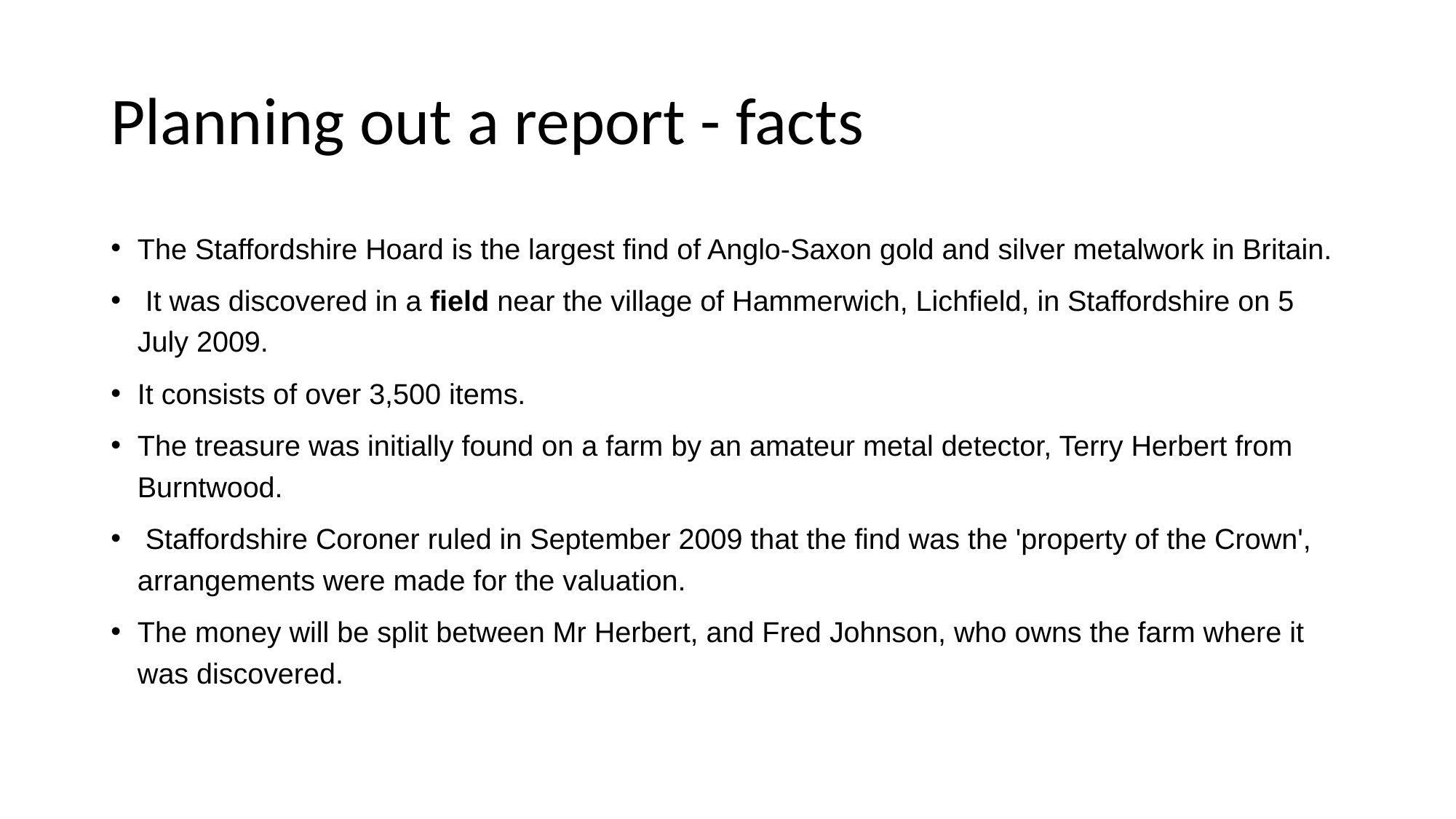

# Planning out a report - facts
The Staffordshire Hoard is the largest find of Anglo-Saxon gold and silver metalwork in Britain.
 It was discovered in a field near the village of Hammerwich, Lichfield, in Staffordshire on 5 July 2009.
It consists of over 3,500 items.
The treasure was initially found on a farm by an amateur metal detector, Terry Herbert from Burntwood.
 Staffordshire Coroner ruled in September 2009 that the find was the 'property of the Crown', arrangements were made for the valuation.
The money will be split between Mr Herbert, and Fred Johnson, who owns the farm where it was discovered.